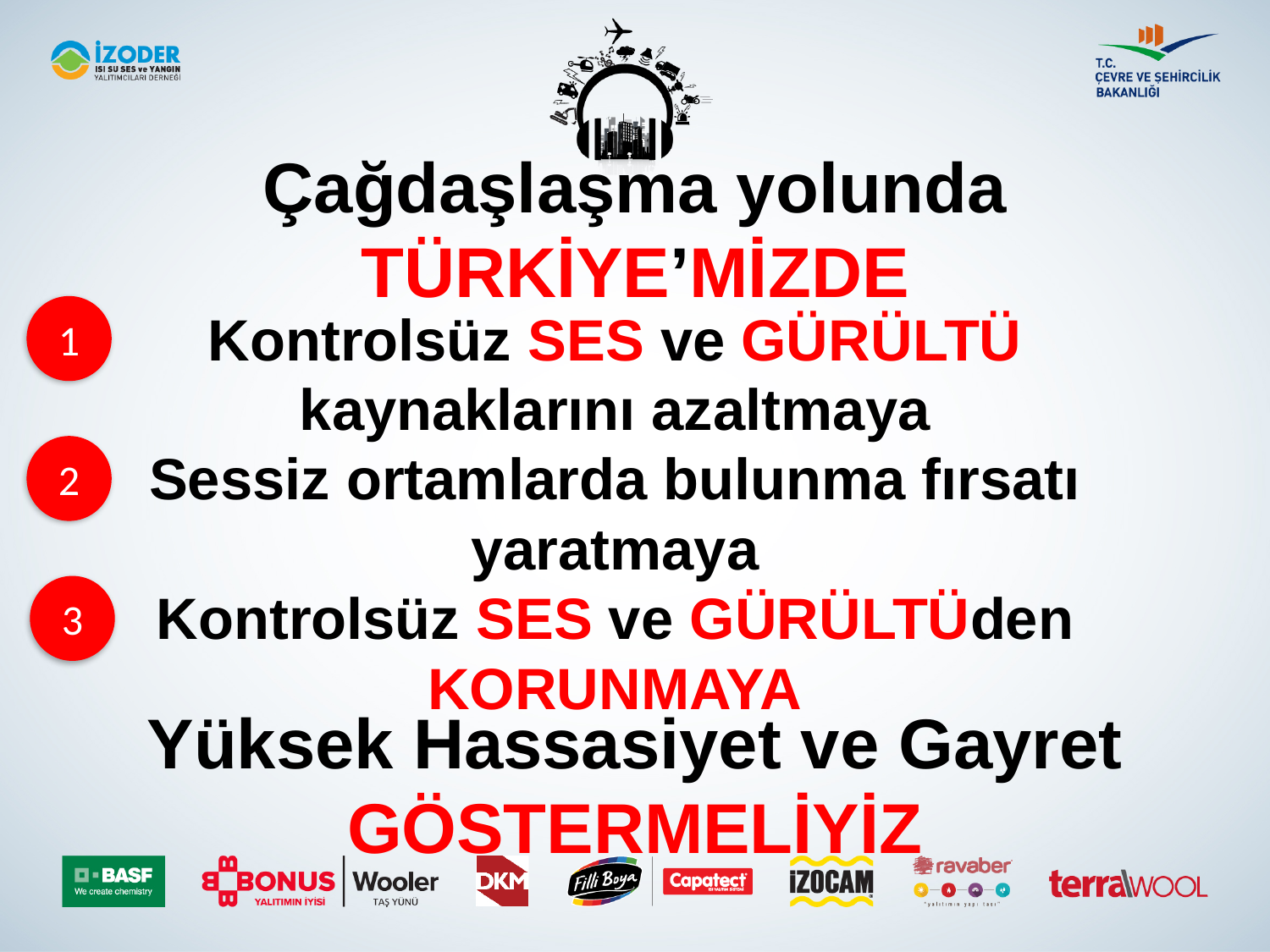

Çağdaşlaşma yolunda
TÜRKİYE’MİZDE
1
Kontrolsüz SES ve GÜRÜLTÜ kaynaklarını azaltmaya
Sessiz ortamlarda bulunma fırsatı yaratmaya
Kontrolsüz SES ve GÜRÜLTÜden KORUNMAYA
2
3
Yüksek Hassasiyet ve Gayret
GÖSTERMELİYİZ